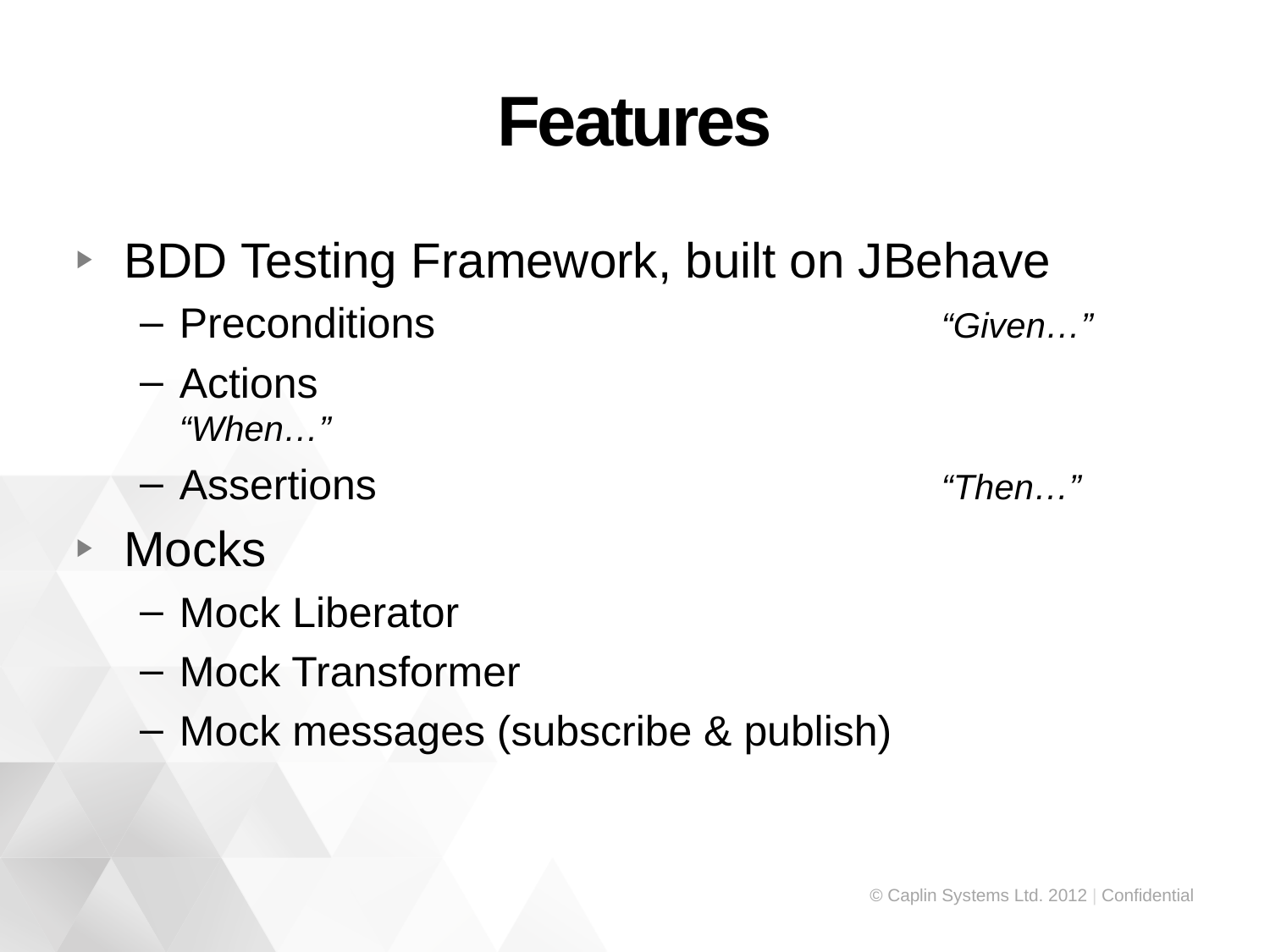

# Features
BDD Testing Framework, built on JBehave
Preconditions				“Given…”
Actions						“When…”
Assertions					“Then…”
Mocks
Mock Liberator
Mock Transformer
Mock messages (subscribe & publish)